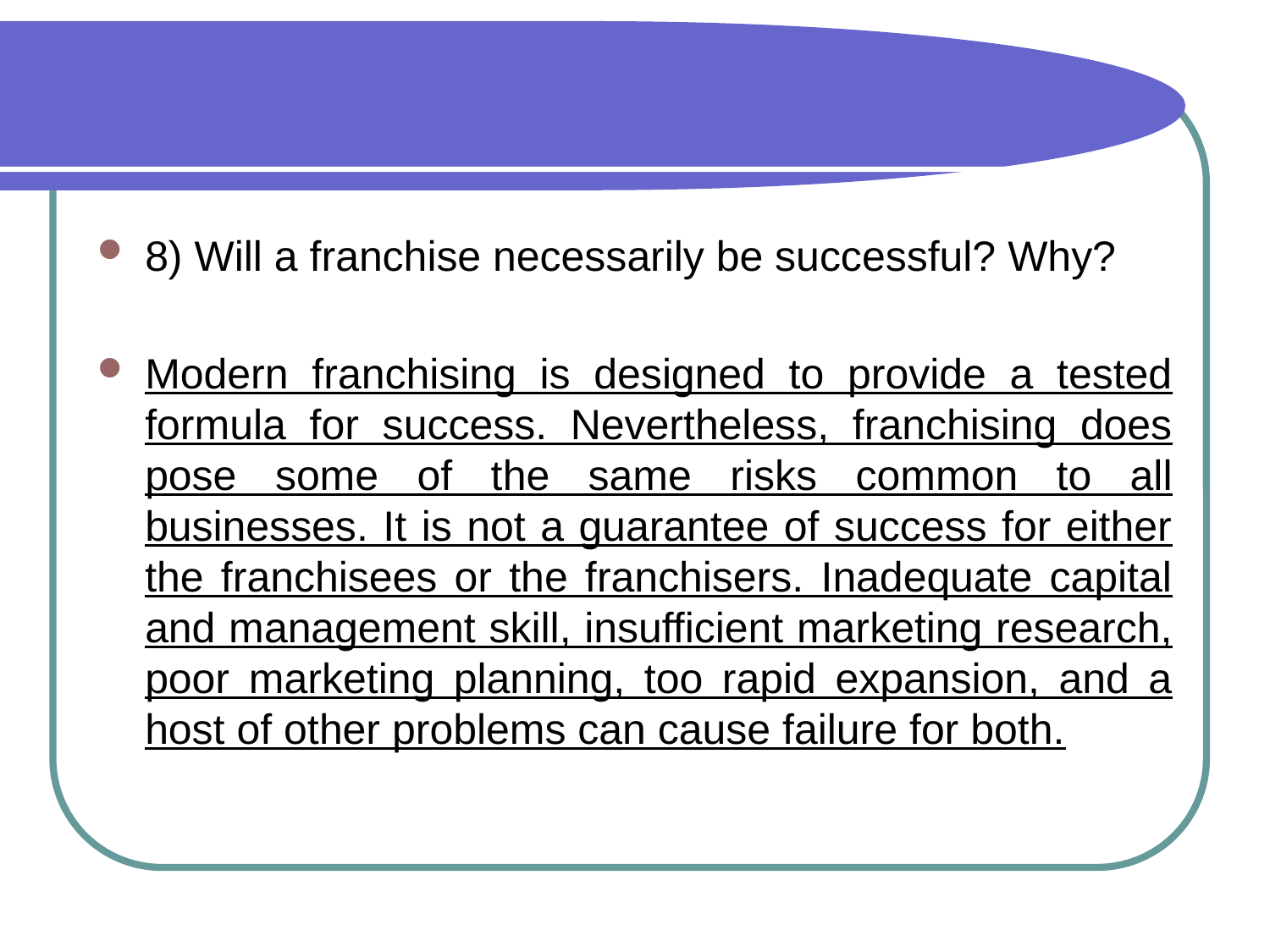

#
8) Will a franchise necessarily be successful? Why?

Modern franchising is designed to provide a tested formula for success. Nevertheless, franchising does pose some of the same risks common to all businesses. It is not a guarantee of success for either the franchisees or the franchisers. Inadequate capital and management skill, insufficient marketing research, poor marketing planning, too rapid expansion, and a host of other problems can cause failure for both.